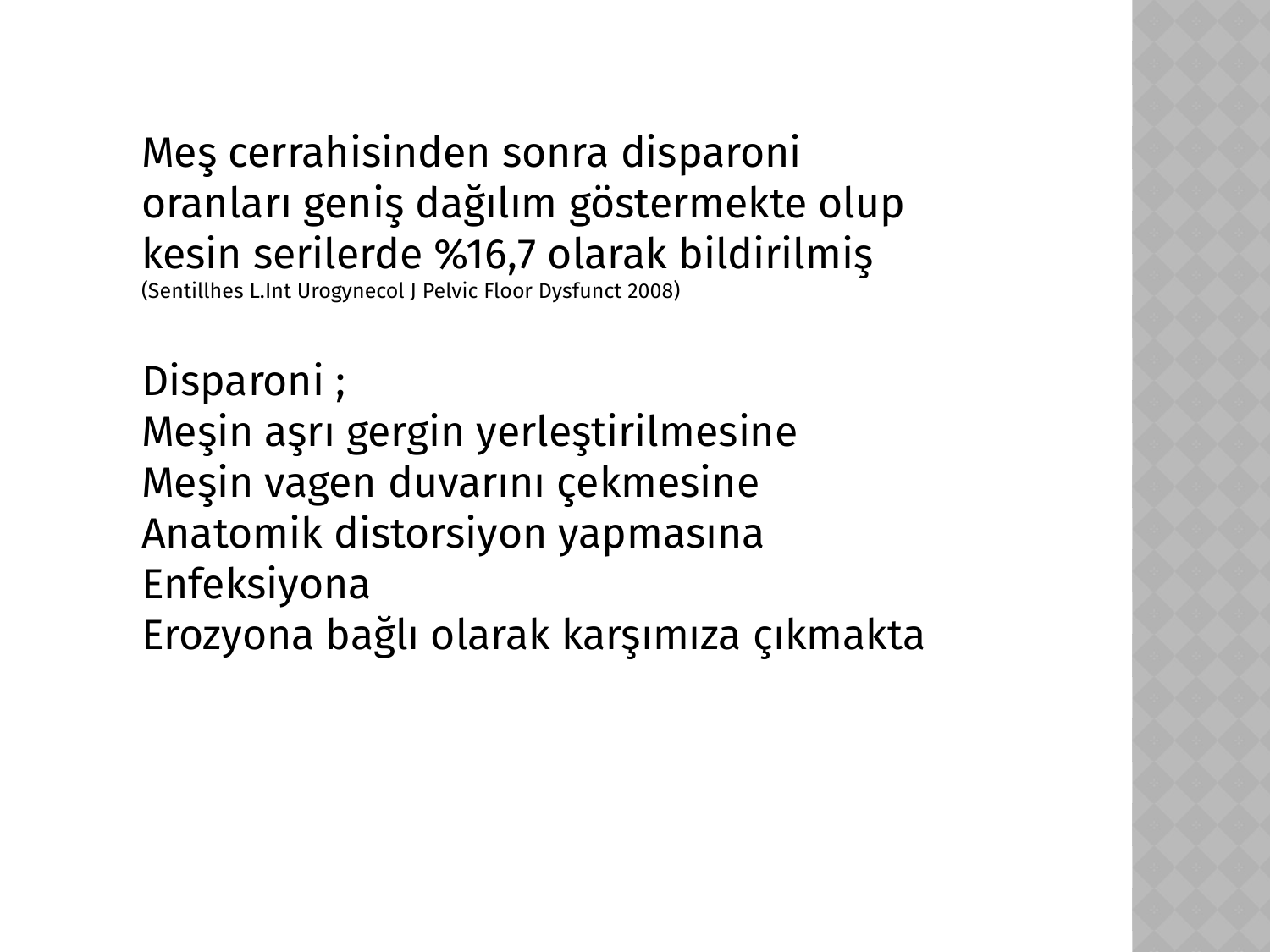

Meş cerrahisinden sonra disparoni oranları geniş dağılım göstermekte olup kesin serilerde %16,7 olarak bildirilmiş (Sentillhes L.Int Urogynecol J Pelvic Floor Dysfunct 2008)

Disparoni ;
Meşin aşrı gergin yerleştirilmesine
Meşin vagen duvarını çekmesine
Anatomik distorsiyon yapmasına
Enfeksiyona
Erozyona bağlı olarak karşımıza çıkmakta